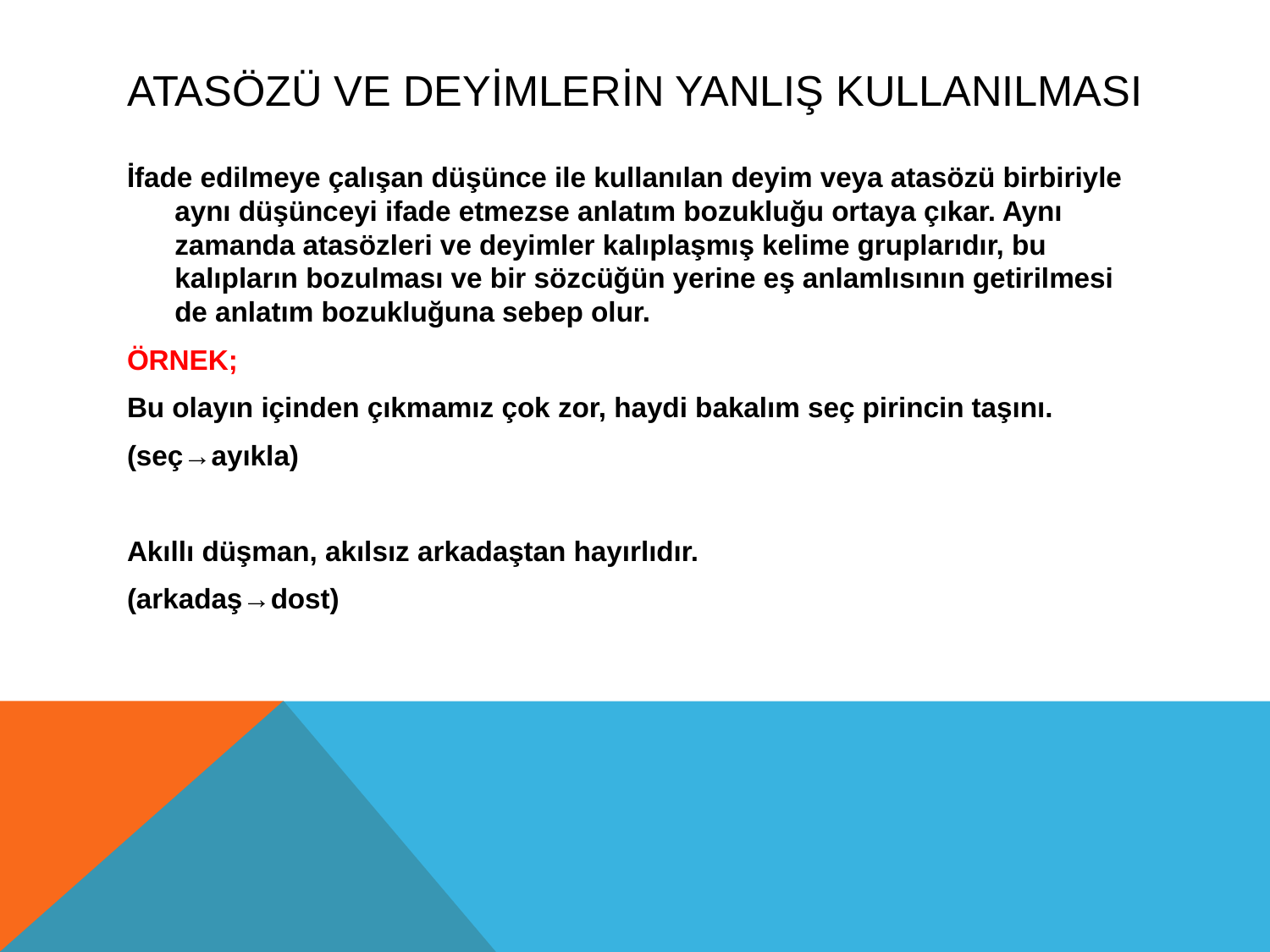

# Atasözü ve deyİmlerİn yanlIş kullanIlmasI
İfade edilmeye çalışan düşünce ile kullanılan deyim veya atasözü birbiriyle aynı düşünceyi ifade etmezse anlatım bozukluğu ortaya çıkar. Aynı zamanda atasözleri ve deyimler kalıplaşmış kelime gruplarıdır, bu kalıpların bozulması ve bir sözcüğün yerine eş anlamlısının getirilmesi de anlatım bozukluğuna sebep olur.
ÖRNEK;
Bu olayın içinden çıkmamız çok zor, haydi bakalım seç pirincin taşını.
(seç→ayıkla)

Akıllı düşman, akılsız arkadaştan hayırlıdır.
(arkadaş→dost)